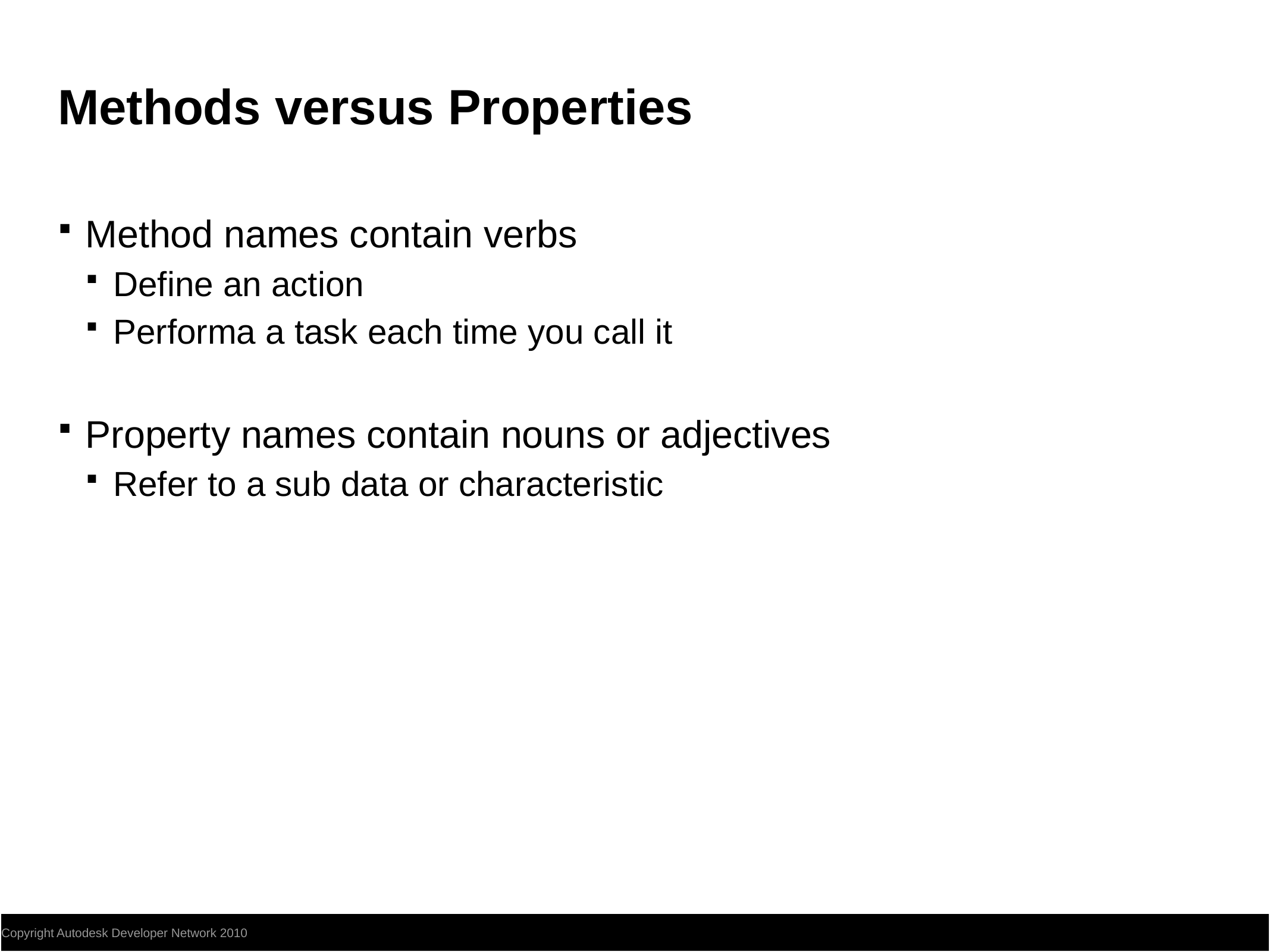

# Methods versus Properties
Method names contain verbs
Define an action
Performa a task each time you call it

Property names contain nouns or adjectives
Refer to a sub data or characteristic